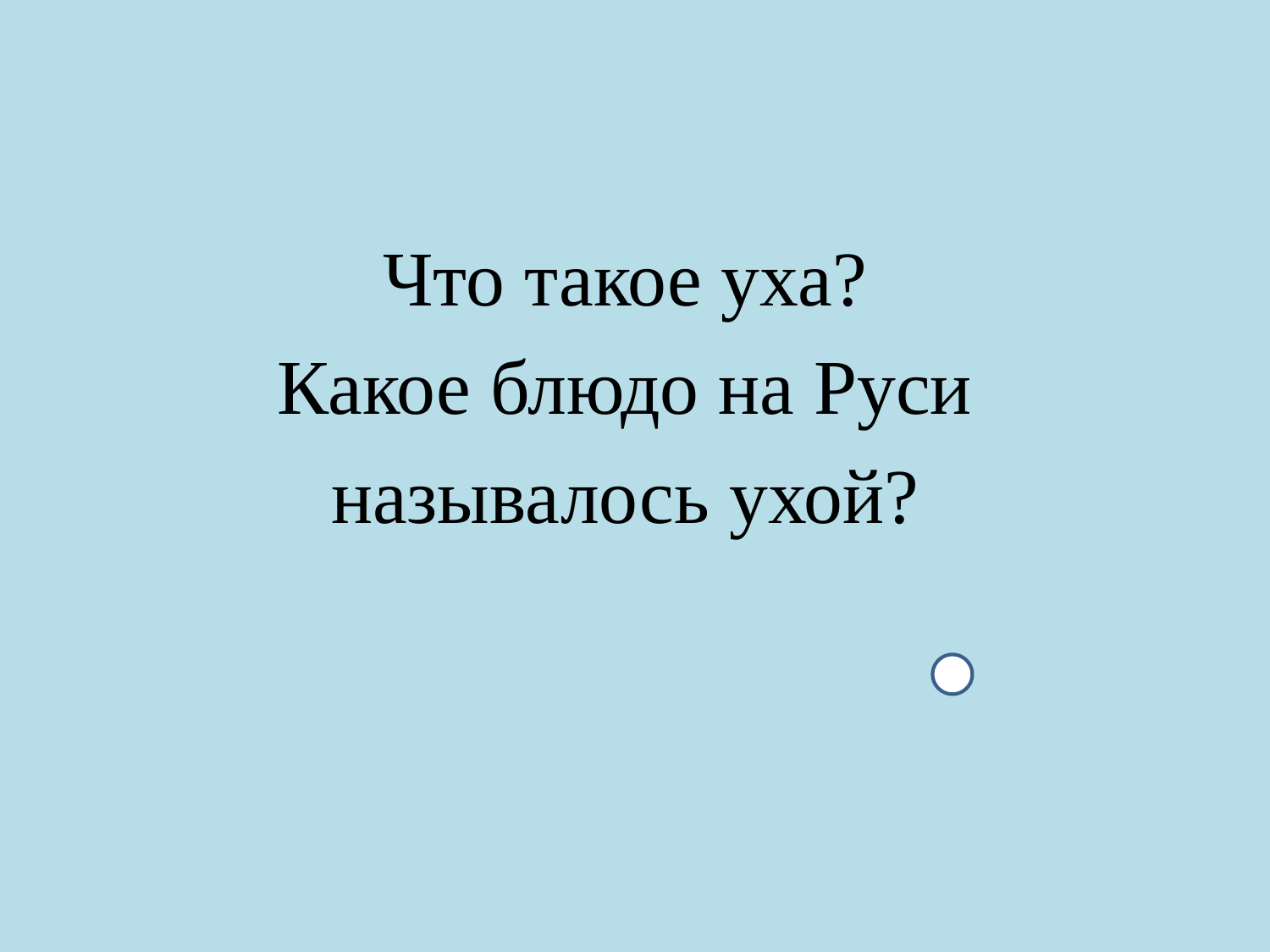

#
Что такое уха?
Какое блюдо на Руси
называлось ухой?